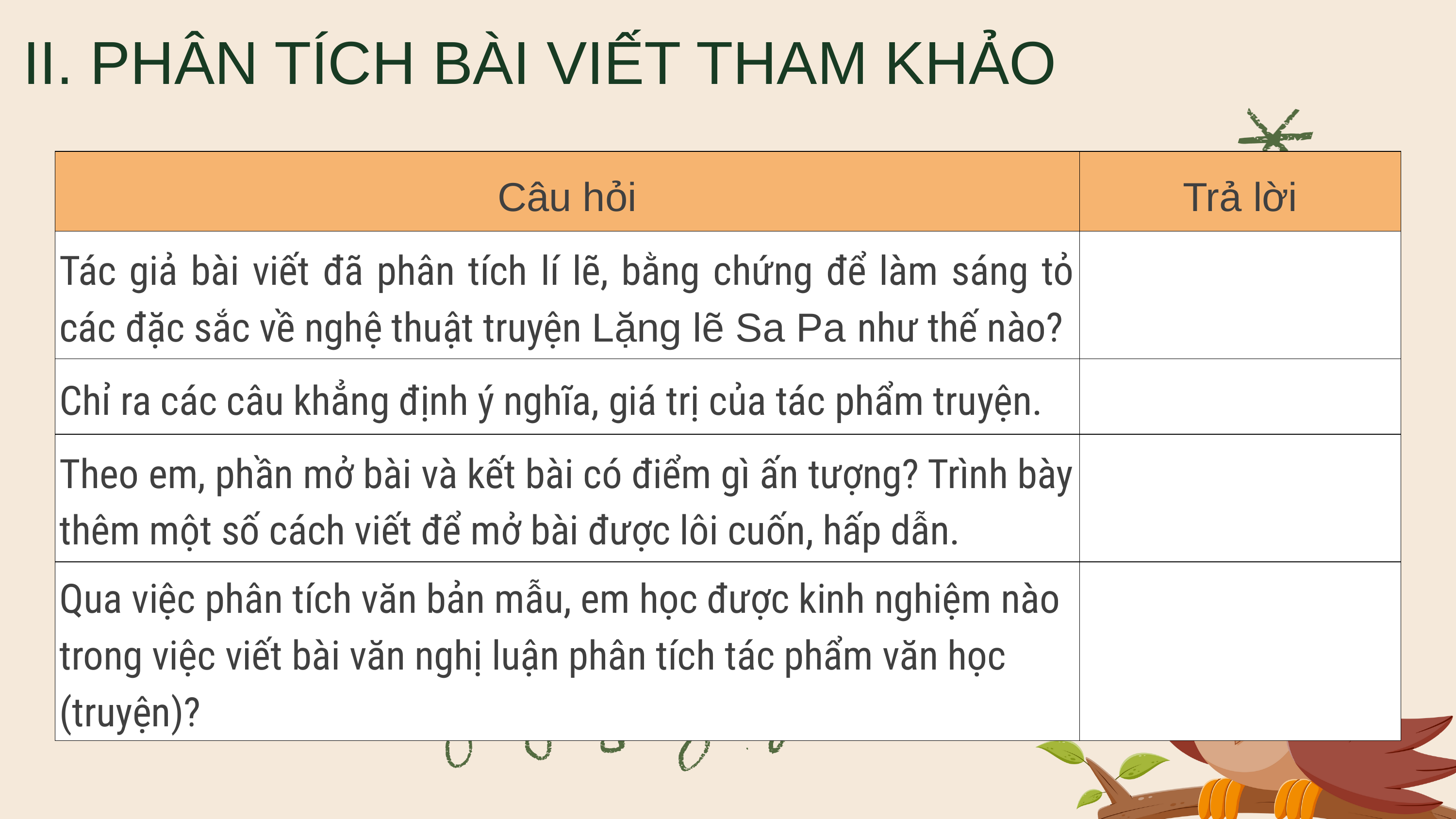

II. PHÂN TÍCH BÀI VIẾT THAM KHẢO

| Câu hỏi | Trả lời |
| --- | --- |
| Tác giả bài viết đã phân tích lí lẽ, bằng chứng để làm sáng tỏ các đặc sắc về nghệ thuật truyện Lặng lẽ Sa Pa như thế nào? |  |
| Chỉ ra các câu khẳng định ý nghĩa, giá trị của tác phẩm truyện. |  |
| Theo em, phần mở bài và kết bài có điểm gì ấn tượng? Trình bày thêm một số cách viết để mở bài được lôi cuốn, hấp dẫn. |  |
| Qua việc phân tích văn bản mẫu, em học được kinh nghiệm nào trong việc viết bài văn nghị luận phân tích tác phẩm văn học (truyện)? |  |